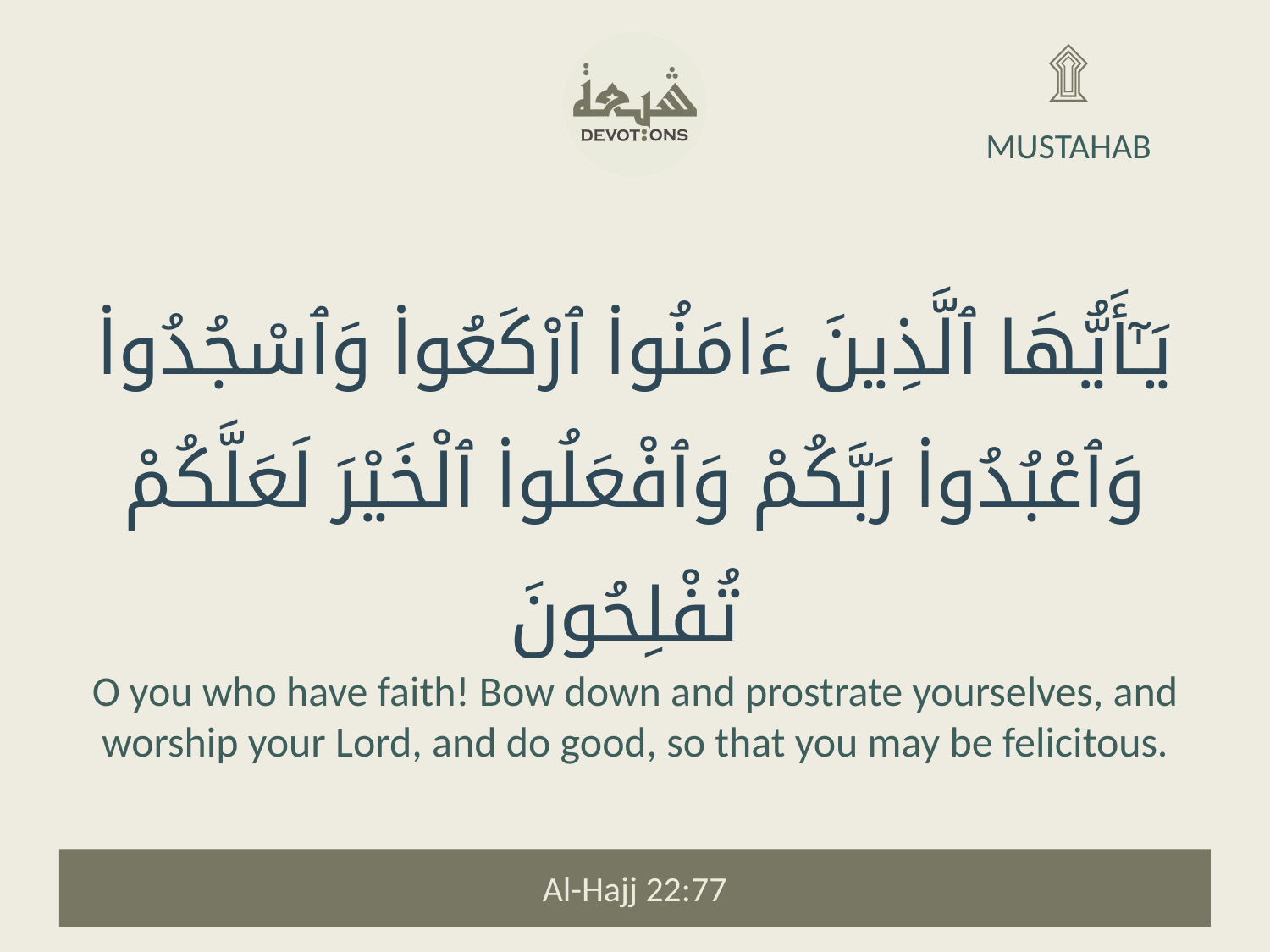

۩
MUSTAHAB
يَـٰٓأَيُّهَا ٱلَّذِينَ ءَامَنُوا۟ ٱرْكَعُوا۟ وَٱسْجُدُوا۟ وَٱعْبُدُوا۟ رَبَّكُمْ وَٱفْعَلُوا۟ ٱلْخَيْرَ لَعَلَّكُمْ تُفْلِحُونَ
O you who have faith! Bow down and prostrate yourselves, and worship your Lord, and do good, so that you may be felicitous.
Al-Hajj 22:77